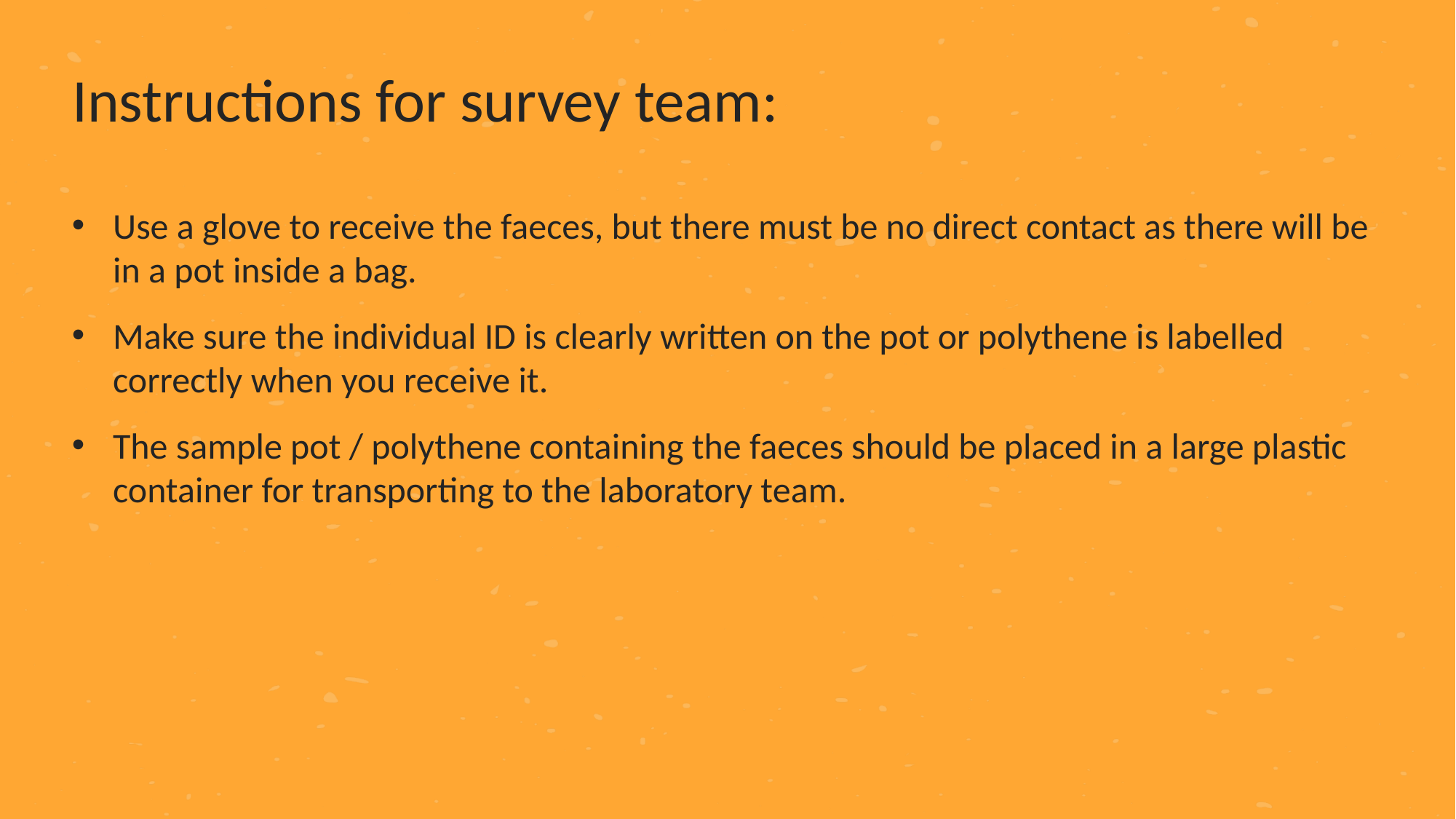

Instructions for survey team:
Use a glove to receive the faeces, but there must be no direct contact as there will be in a pot inside a bag.
Make sure the individual ID is clearly written on the pot or polythene is labelled correctly when you receive it.
The sample pot / polythene containing the faeces should be placed in a large plastic container for transporting to the laboratory team.